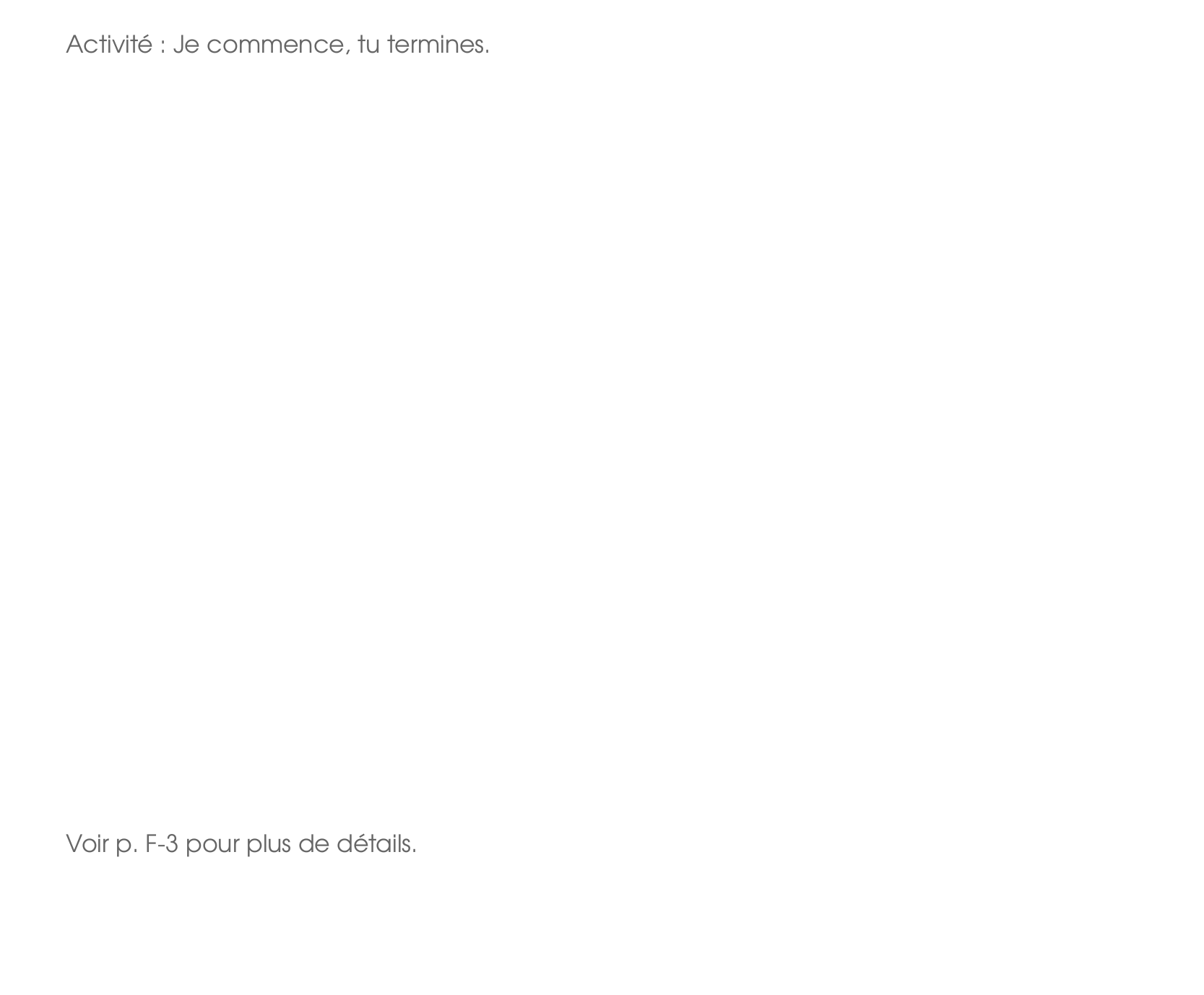

Activité : Je commence, tu termines.
Voir p. F-3 pour plus de détails.